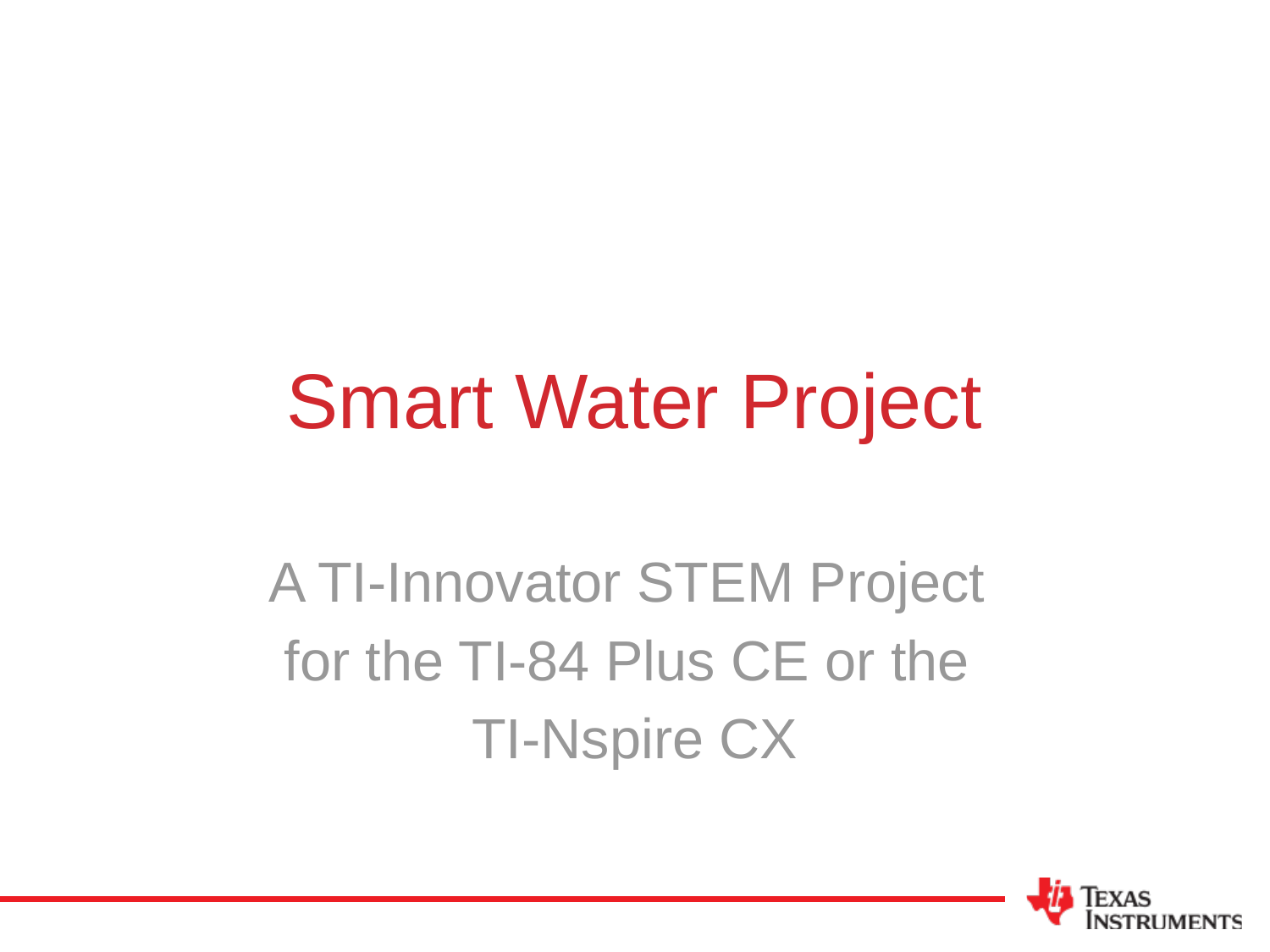

# Smart Water Project
A TI-Innovator STEM Project
for the TI-84 Plus CE or the
TI-Nspire CX